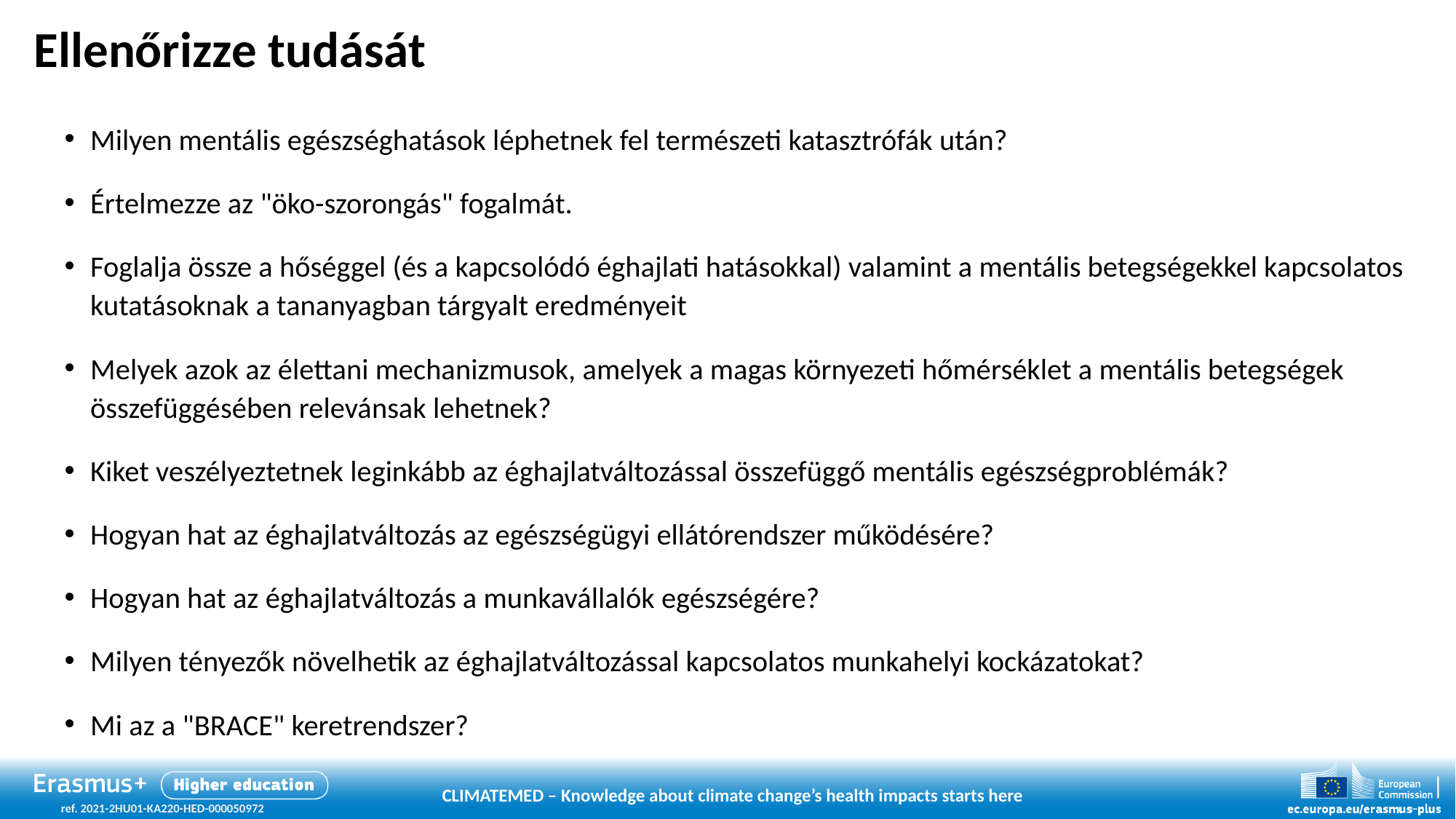

# Ellenőrizze tudását
Milyen mentális egészséghatások léphetnek fel természeti katasztrófák után?
Értelmezze az "öko-szorongás" fogalmát.
Foglalja össze a hőséggel (és a kapcsolódó éghajlati hatásokkal) valamint a mentális betegségekkel kapcsolatos kutatásoknak a tananyagban tárgyalt eredményeit
Melyek azok az élettani mechanizmusok, amelyek a magas környezeti hőmérséklet a mentális betegségek összefüggésében relevánsak lehetnek?
Kiket veszélyeztetnek leginkább az éghajlatváltozással összefüggő mentális egészségproblémák?
Hogyan hat az éghajlatváltozás az egészségügyi ellátórendszer működésére?
Hogyan hat az éghajlatváltozás a munkavállalók egészségére?
Milyen tényezők növelhetik az éghajlatváltozással kapcsolatos munkahelyi kockázatokat?
Mi az a "BRACE" keretrendszer?